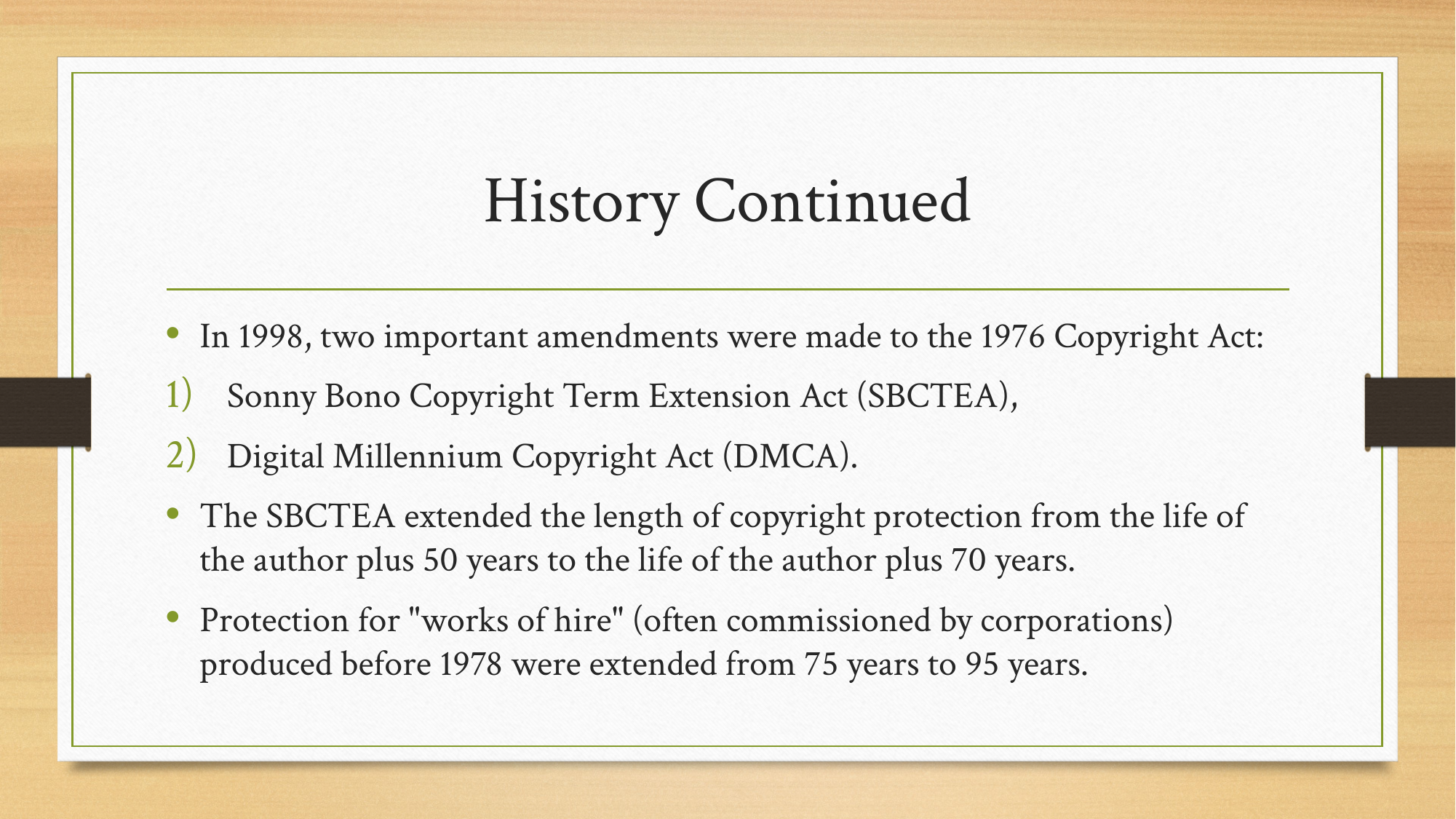

# History Continued
In 1998, two important amendments were made to the 1976 Copyright Act:
Sonny Bono Copyright Term Extension Act (SBCTEA),
Digital Millennium Copyright Act (DMCA).
The SBCTEA extended the length of copyright protection from the life of the author plus 50 years to the life of the author plus 70 years.
Protection for "works of hire" (often commissioned by corporations) produced before 1978 were extended from 75 years to 95 years.